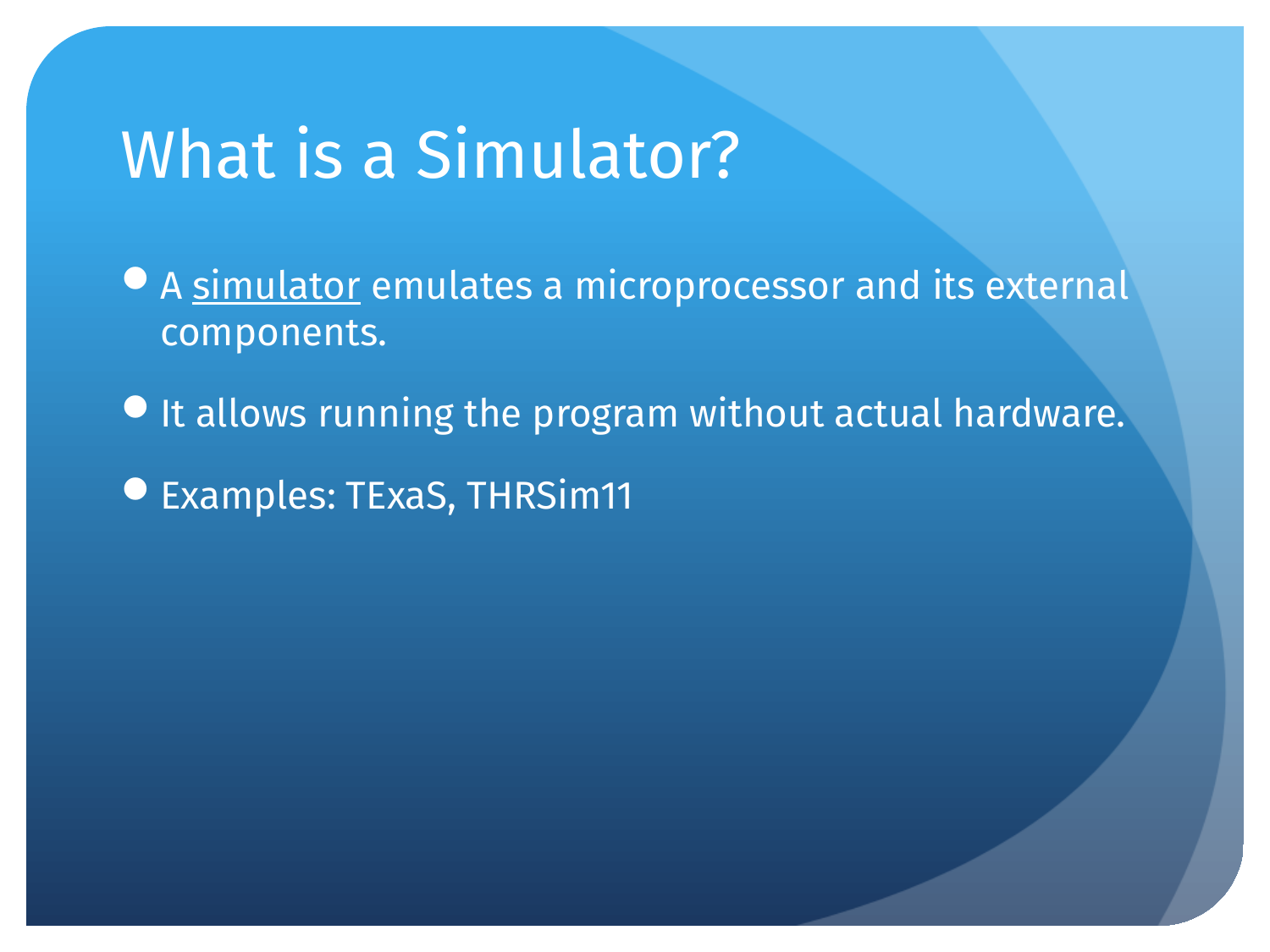

# What is a Simulator?
A simulator emulates a microprocessor and its external components.
It allows running the program without actual hardware.
Examples: TExaS, THRSim11